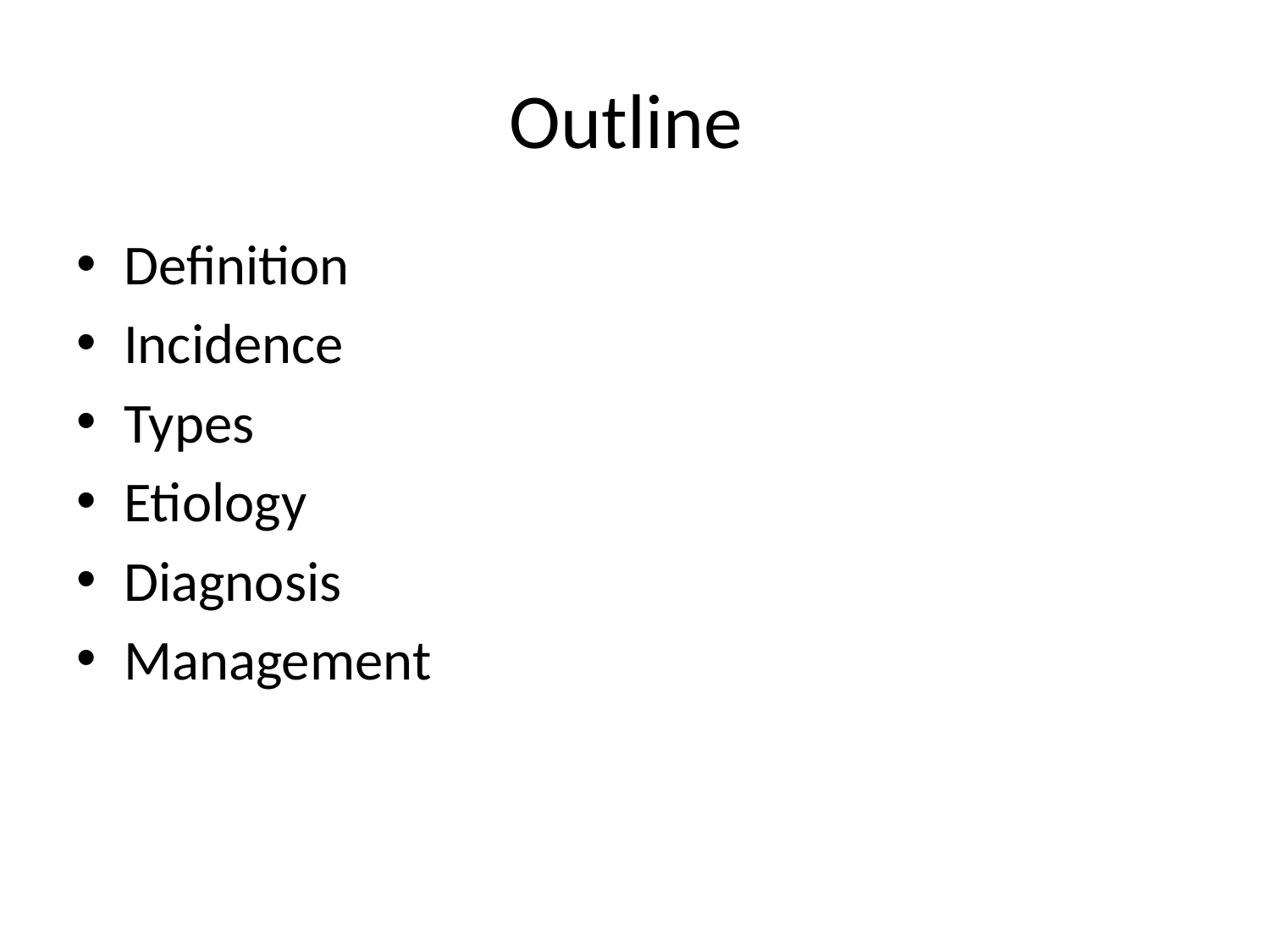

# Outline
Definition
Incidence
Types
Etiology
Diagnosis
Management